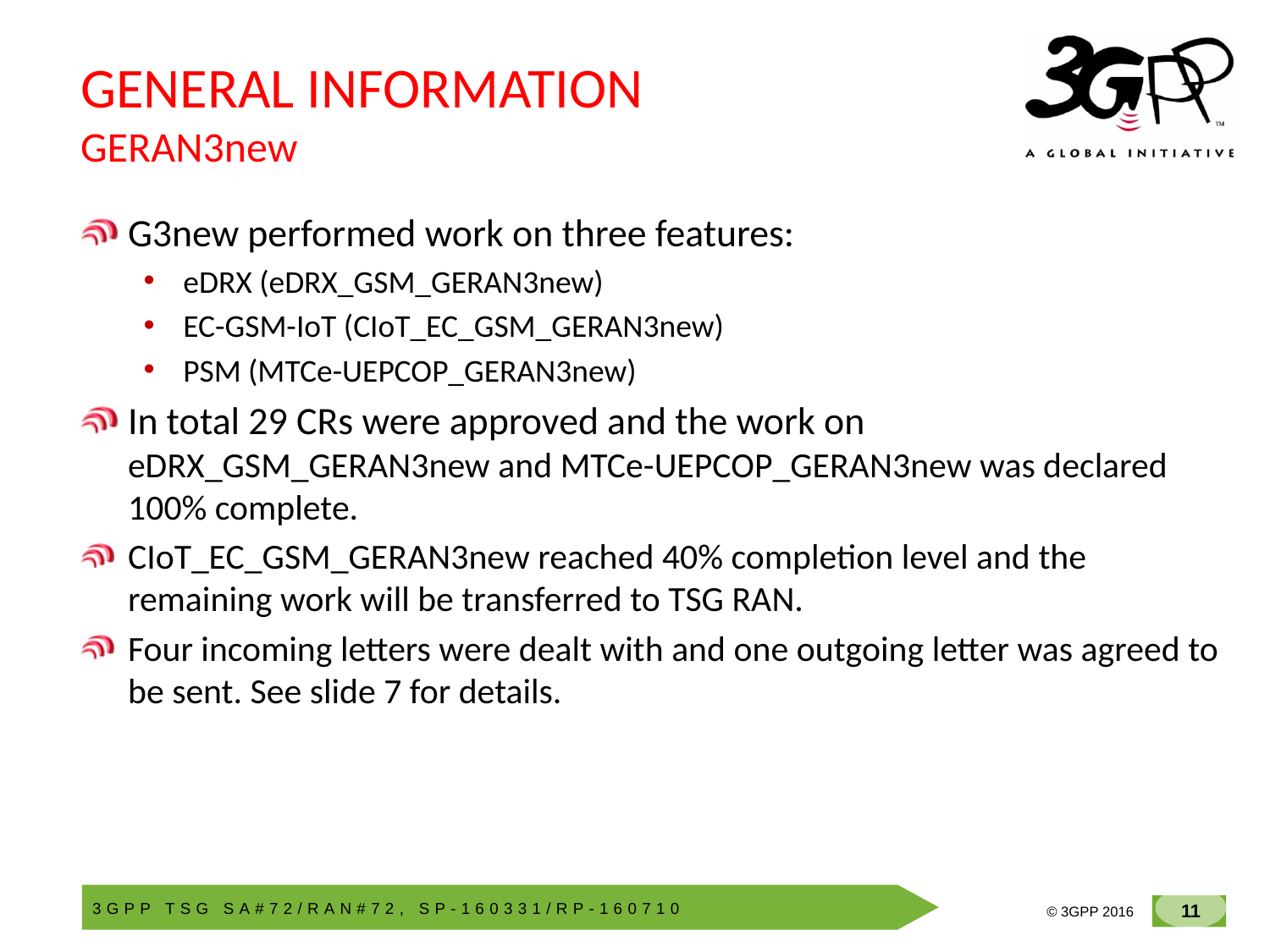

# GENERAL INFORMATION GERAN3new
G3new performed work on three features:
eDRX (eDRX_GSM_GERAN3new)
EC-GSM-IoT (CIoT_EC_GSM_GERAN3new)
PSM (MTCe-UEPCOP_GERAN3new)
In total 29 CRs were approved and the work on eDRX_GSM_GERAN3new and MTCe-UEPCOP_GERAN3new was declared 100% complete.
CIoT_EC_GSM_GERAN3new reached 40% completion level and the remaining work will be transferred to TSG RAN.
Four incoming letters were dealt with and one outgoing letter was agreed to be sent. See slide 7 for details.